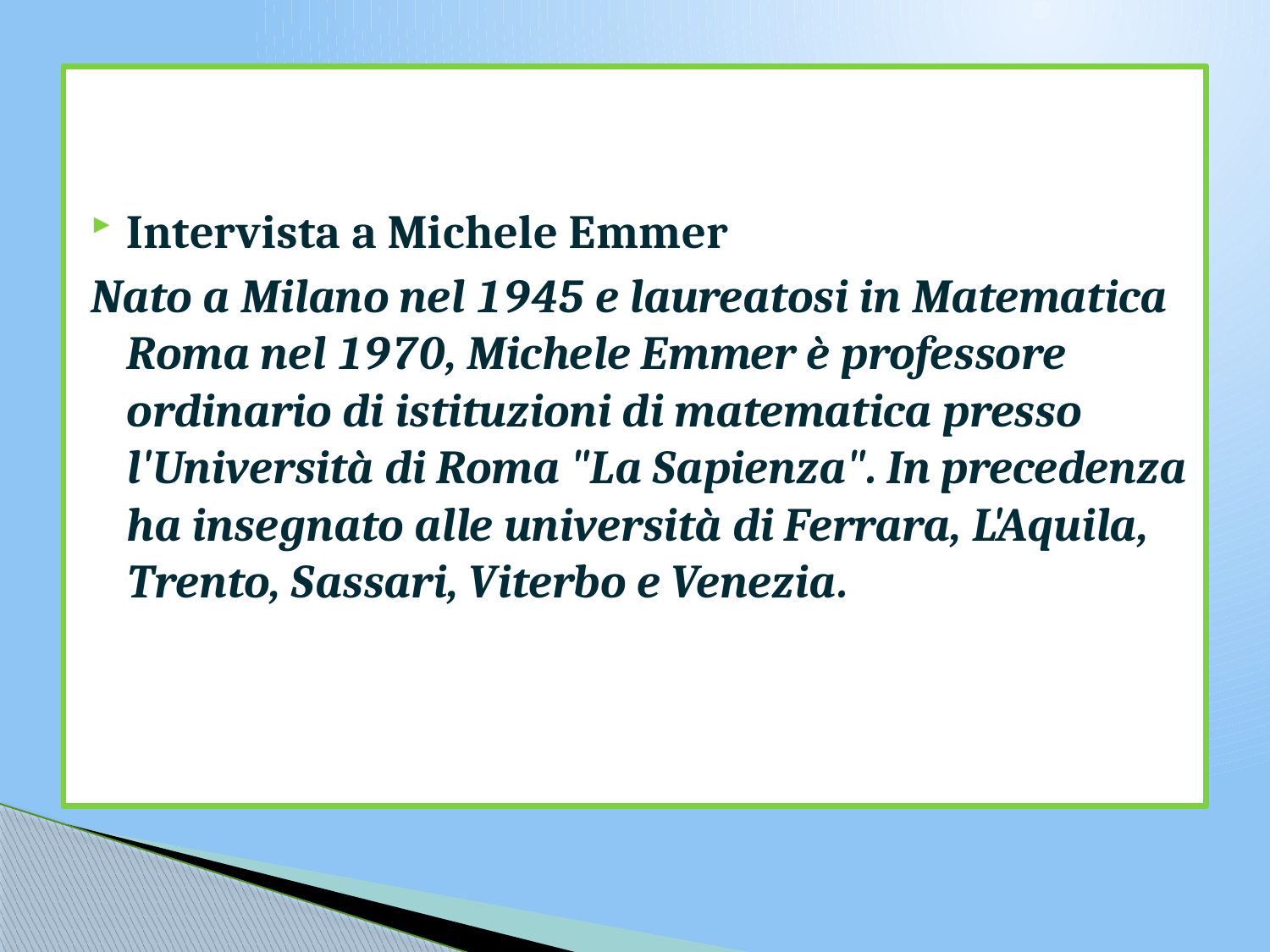

Intervista a Michele Emmer
Nato a Milano nel 1945 e laureatosi in Matematica  Roma nel 1970, Michele Emmer è professore ordinario di istituzioni di matematica presso l'Università di Roma "La Sapienza". In precedenza ha insegnato alle università di Ferrara, L'Aquila, Trento, Sassari, Viterbo e Venezia.